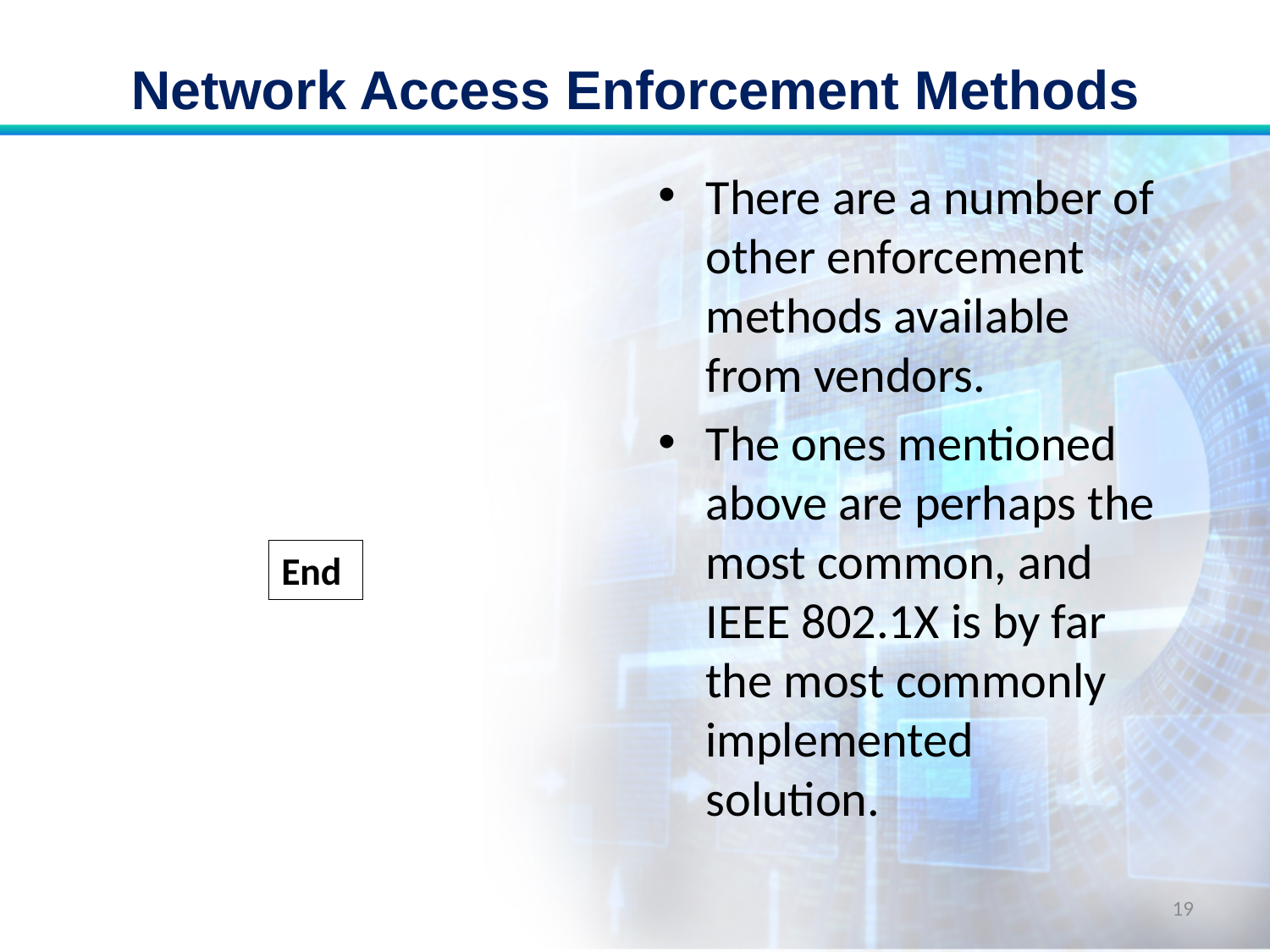

# Network Access Enforcement Methods
There are a number of other enforcement methods available from vendors.
The ones mentioned above are perhaps the most common, and IEEE 802.1X is by far the most commonly implemented solution.
End
19